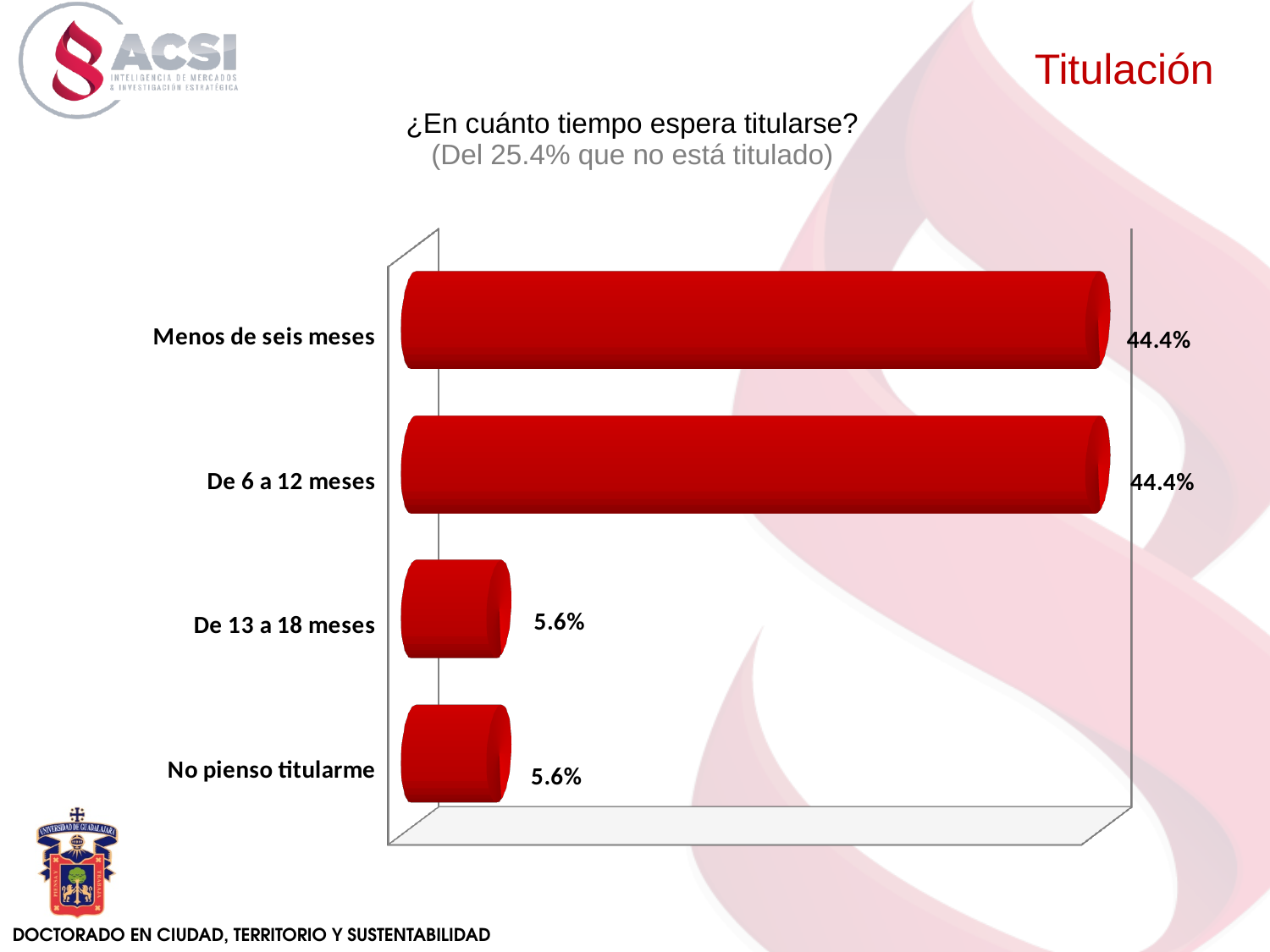

Titulación
¿En cuánto tiempo espera titularse?
(Del 25.4% que no está titulado)

[unsupported chart]